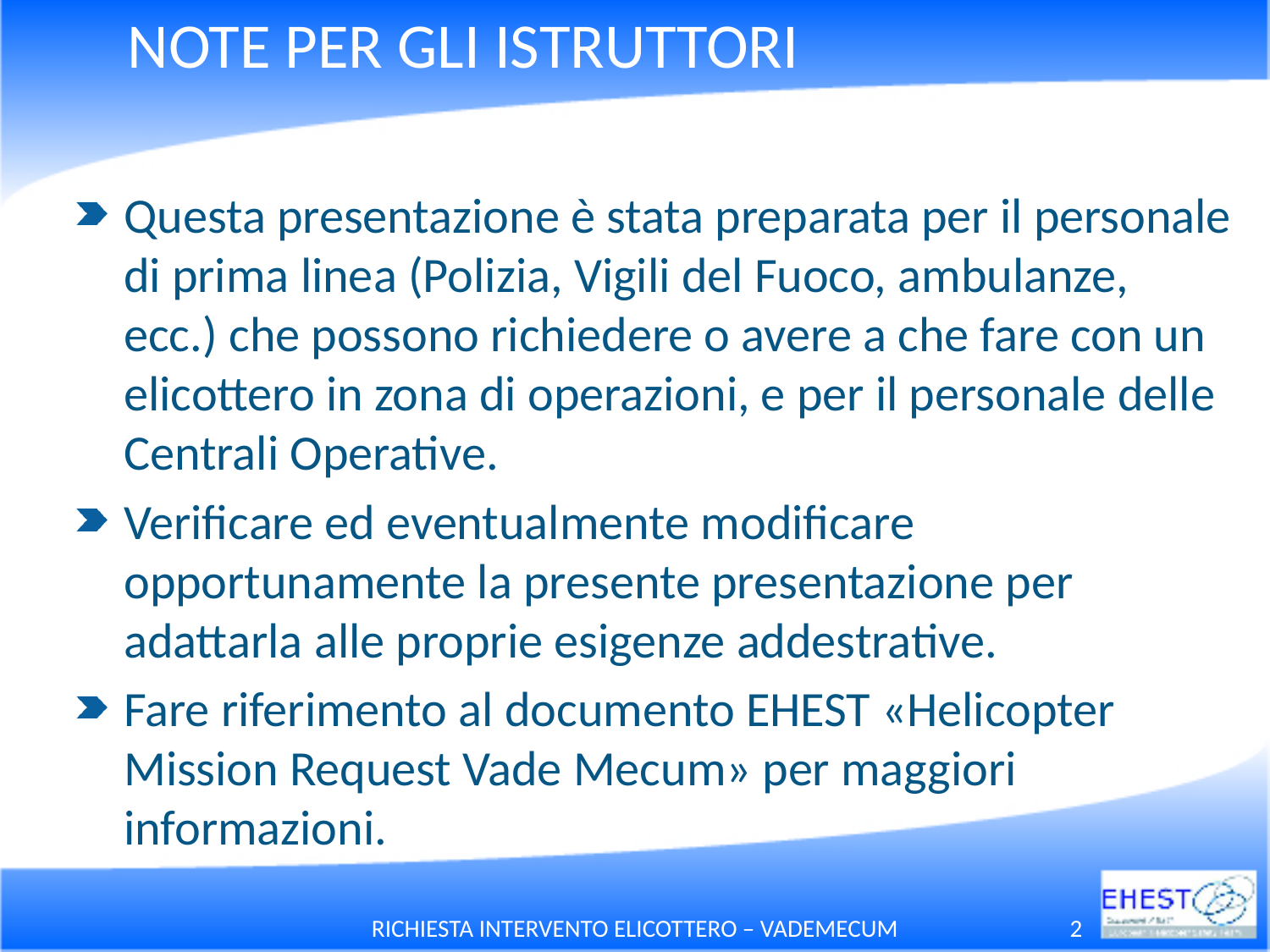

# NOTE PER GLI ISTRUTTORI
Questa presentazione è stata preparata per il personale di prima linea (Polizia, Vigili del Fuoco, ambulanze, ecc.) che possono richiedere o avere a che fare con un elicottero in zona di operazioni, e per il personale delle Centrali Operative.
Verificare ed eventualmente modificare opportunamente la presente presentazione per adattarla alle proprie esigenze addestrative.
Fare riferimento al documento EHEST «Helicopter Mission Request Vade Mecum» per maggiori informazioni.
RICHIESTA INTERVENTO ELICOTTERO – VADEMECUM
2